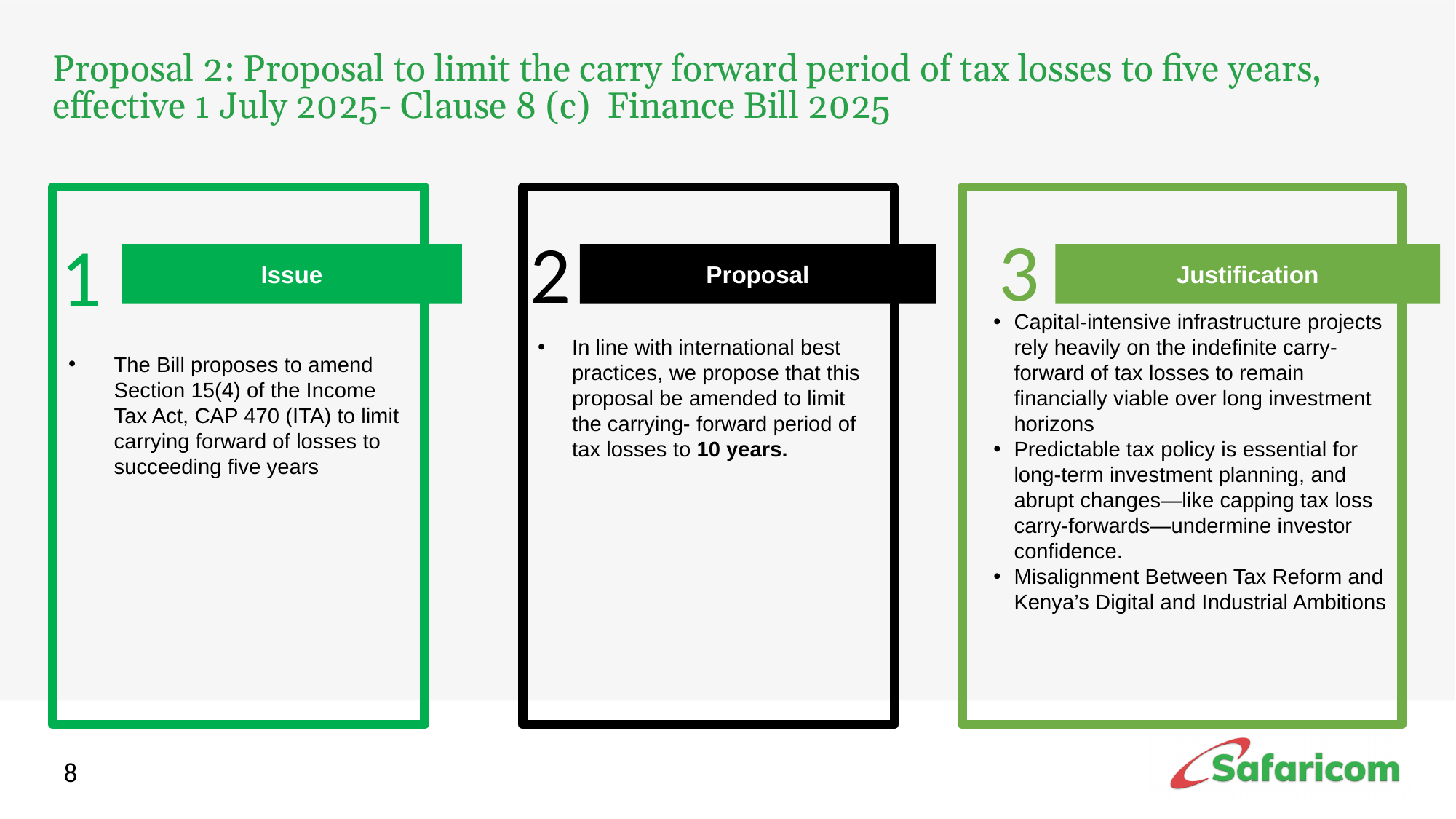

# Proposal 2: Proposal to limit the carry forward period of tax losses to five years, effective 1 July 2025- Clause 8 (c)  Finance Bill 2025

3
2
1
Justification
Issue
Proposal

In line with international best practices, we propose that this proposal be amended to limit the carrying- forward period of tax losses to 10 years.

Capital-intensive infrastructure projects rely heavily on the indefinite carry-forward of tax losses to remain financially viable over long investment horizons
Predictable tax policy is essential for long-term investment planning, and abrupt changes—like capping tax loss carry-forwards—undermine investor confidence.
Misalignment Between Tax Reform and Kenya’s Digital and Industrial Ambitions

The Bill proposes to amend Section 15(4) of the Income Tax Act, CAP 470 (ITA) to limit carrying forward of losses to succeeding five years

8